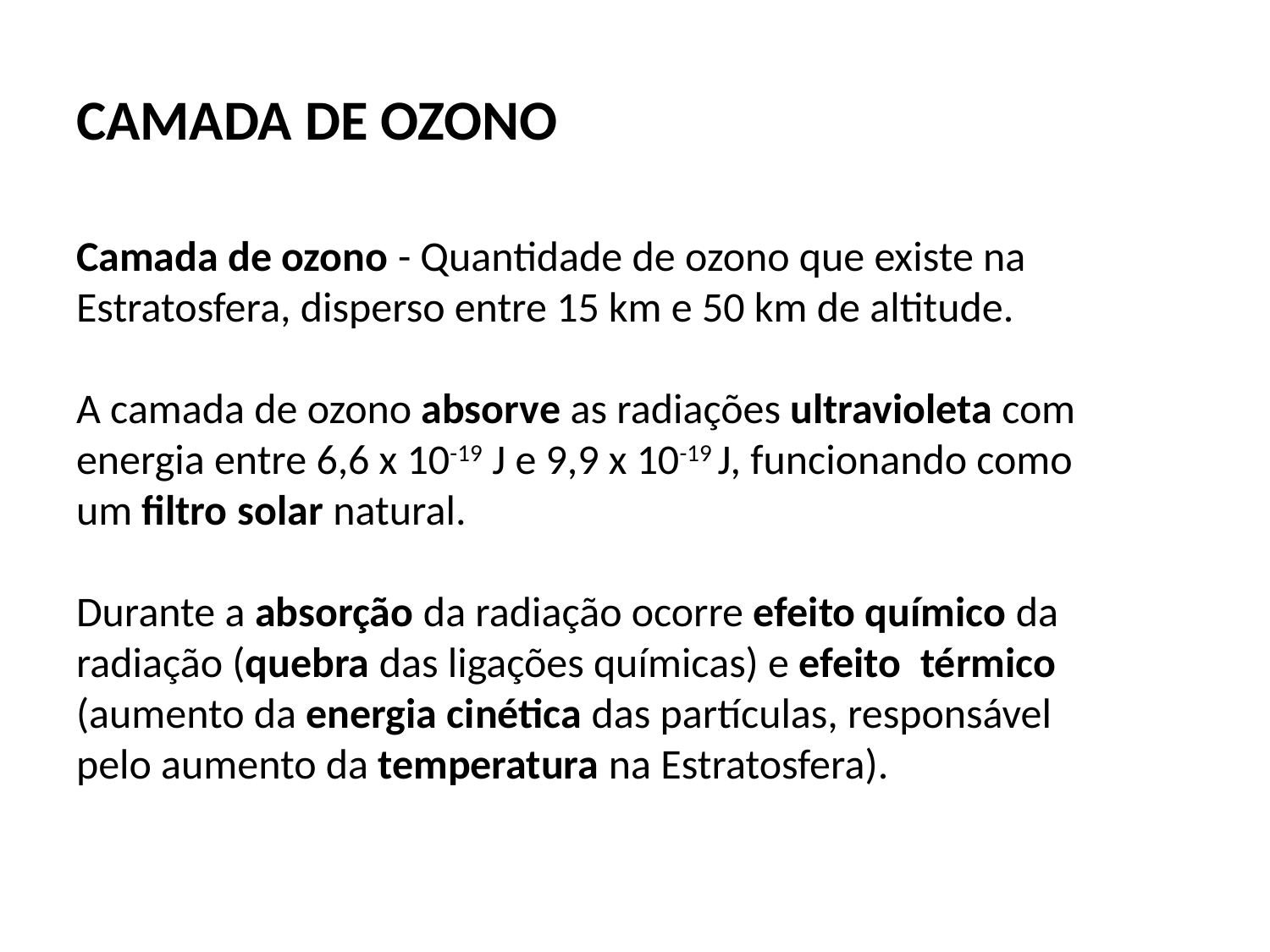

# CAMADA DE OZONO
Camada de ozono - Quantidade de ozono que existe na Estratosfera, disperso entre 15 km e 50 km de altitude.

A camada de ozono absorve as radiações ultravioleta com energia entre 6,6 x 10-19 J e 9,9 x 10-19 J, funcionando como
um filtro solar natural.

Durante a absorção da radiação ocorre efeito químico da radiação (quebra das ligações químicas) e efeito  térmico (aumento da energia cinética das partículas, responsável
pelo aumento da temperatura na Estratosfera).